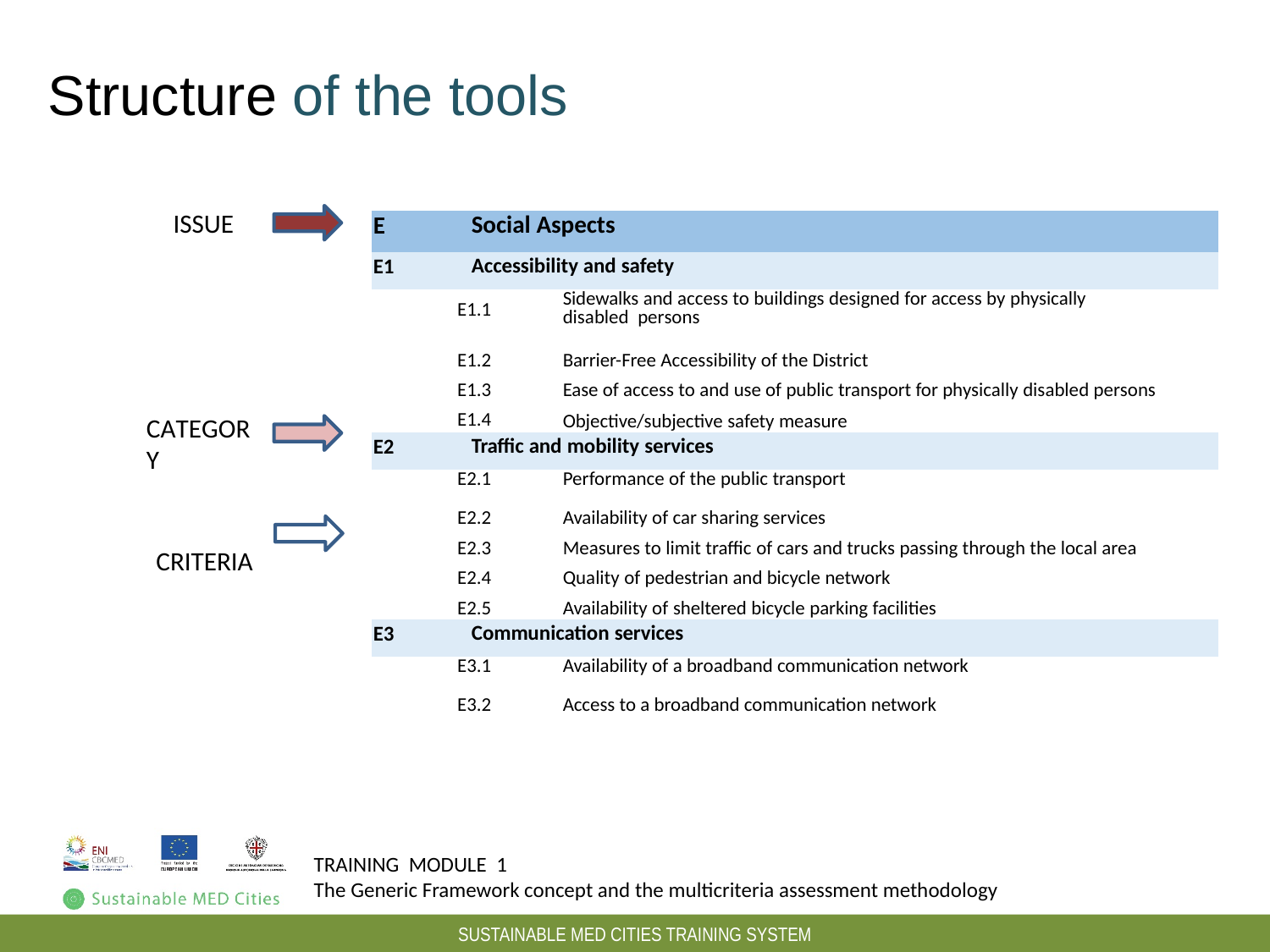

Structure of the tools

ISSUE
| E | Social Aspects |  |
| --- | --- | --- |
| E1 | Accessibility and safety |  |
|  | E1.1 | Sidewalks and access to buildings designed for access by physically disabled persons |
|  | E1.2 | Barrier-Free Accessibility of the District |
|  | E1.3 | Ease of access to and use of public transport for physically disabled persons |
|  | E1.4 | Objective/subjective safety measure |
| E2 | Traffic and mobility services |  |
|  | E2.1 | Performance of the public transport |
|  | E2.2 | Availability of car sharing services |
|  | E2.3 | Measures to limit traffic of cars and trucks passing through the local area |
|  | E2.4 | Quality of pedestrian and bicycle network |
|  | E2.5 | Availability of sheltered bicycle parking facilities |
| E3 | Communication services |  |
|  | E3.1 | Availability of a broadband communication network |
|  | E3.2 | Access to a broadband communication network |
CATEGORY

CRITERIA